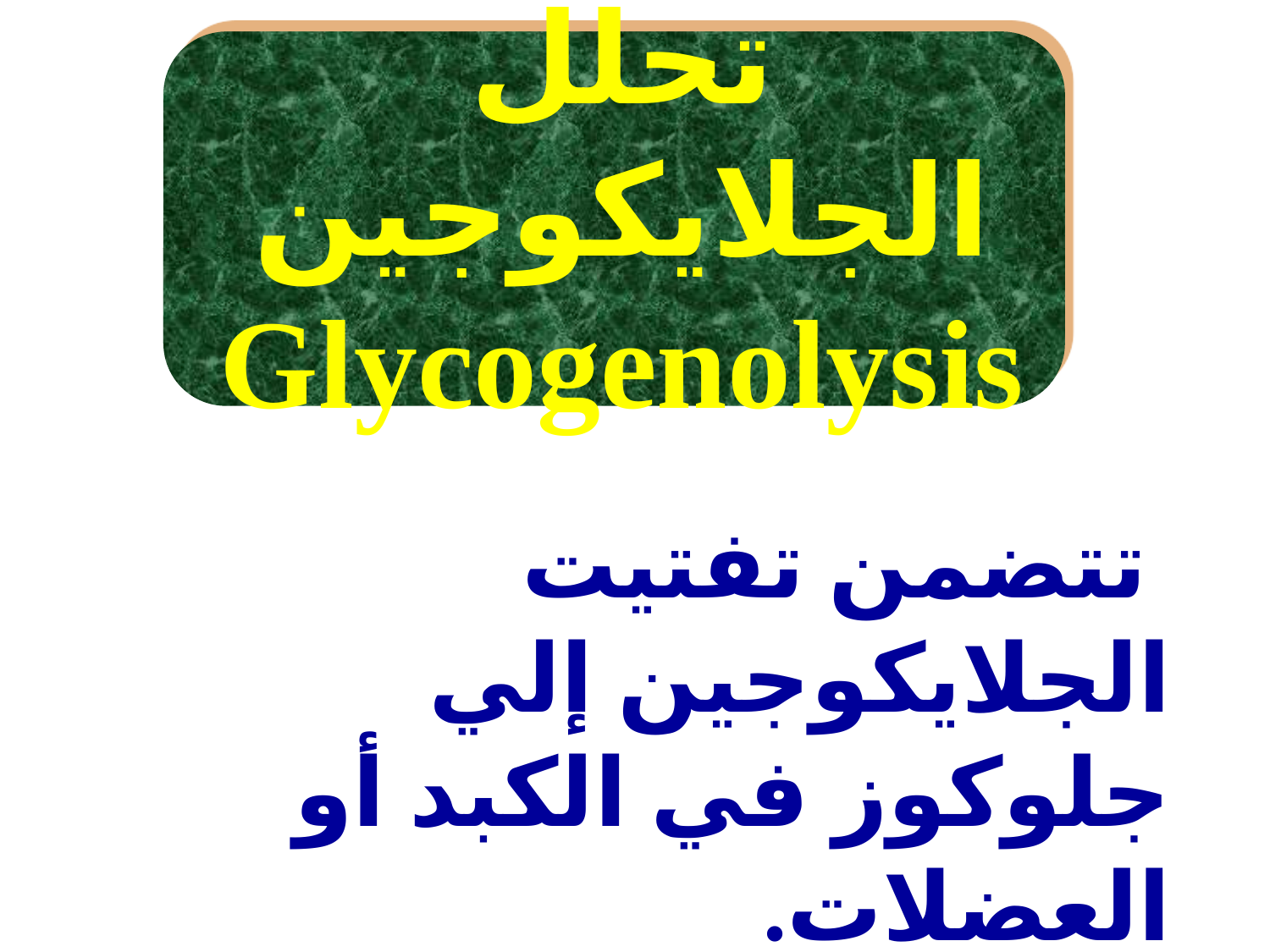

تحلل الجلايكوجين Glycogenolysis
 تتضمن تفتيت الجلايكوجين إلي جلوكوز في الكبد أو العضلات.